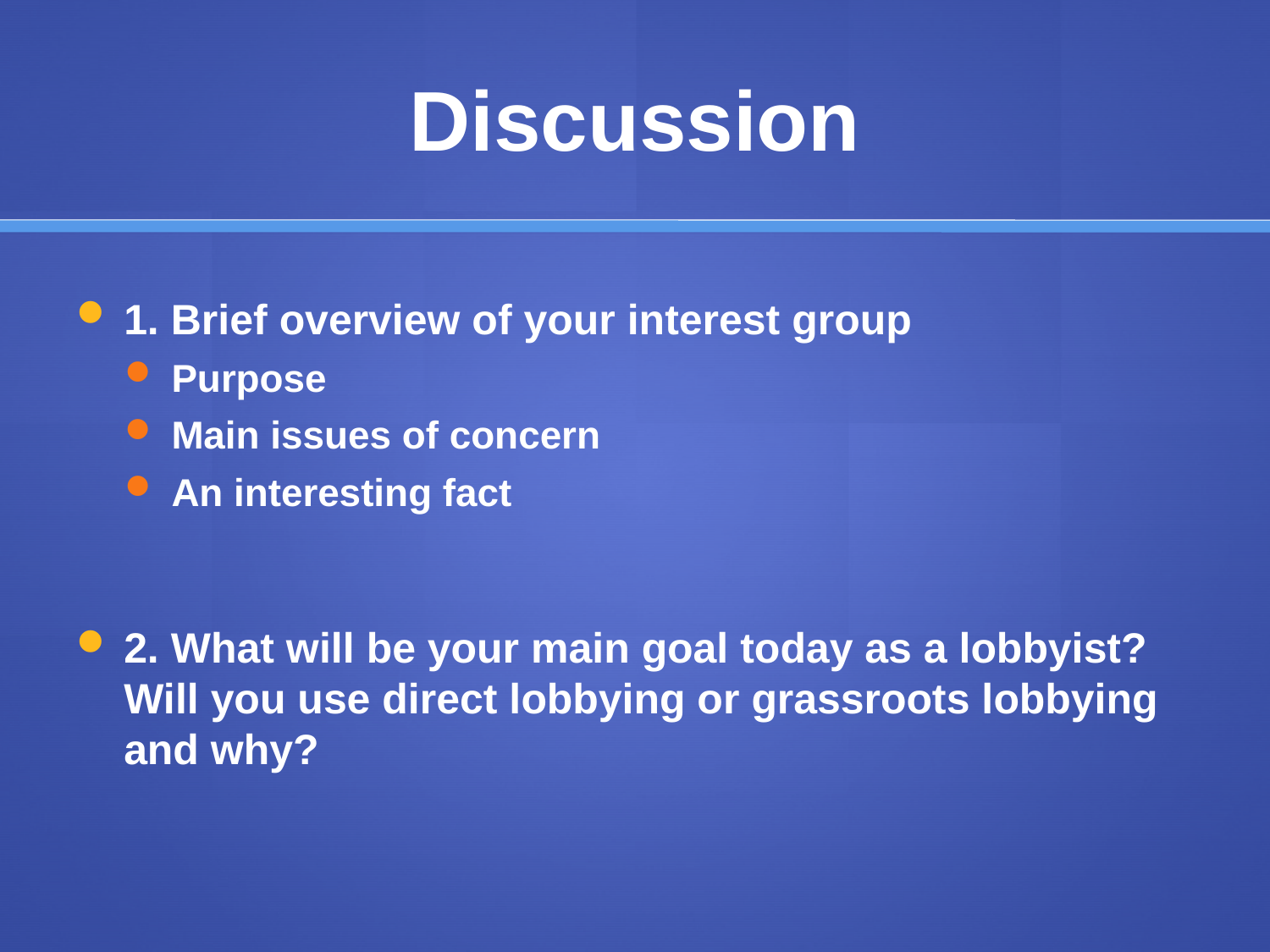

# Discussion
1. Brief overview of your interest group
Purpose
Main issues of concern
An interesting fact

2. What will be your main goal today as a lobbyist? Will you use direct lobbying or grassroots lobbying and why?